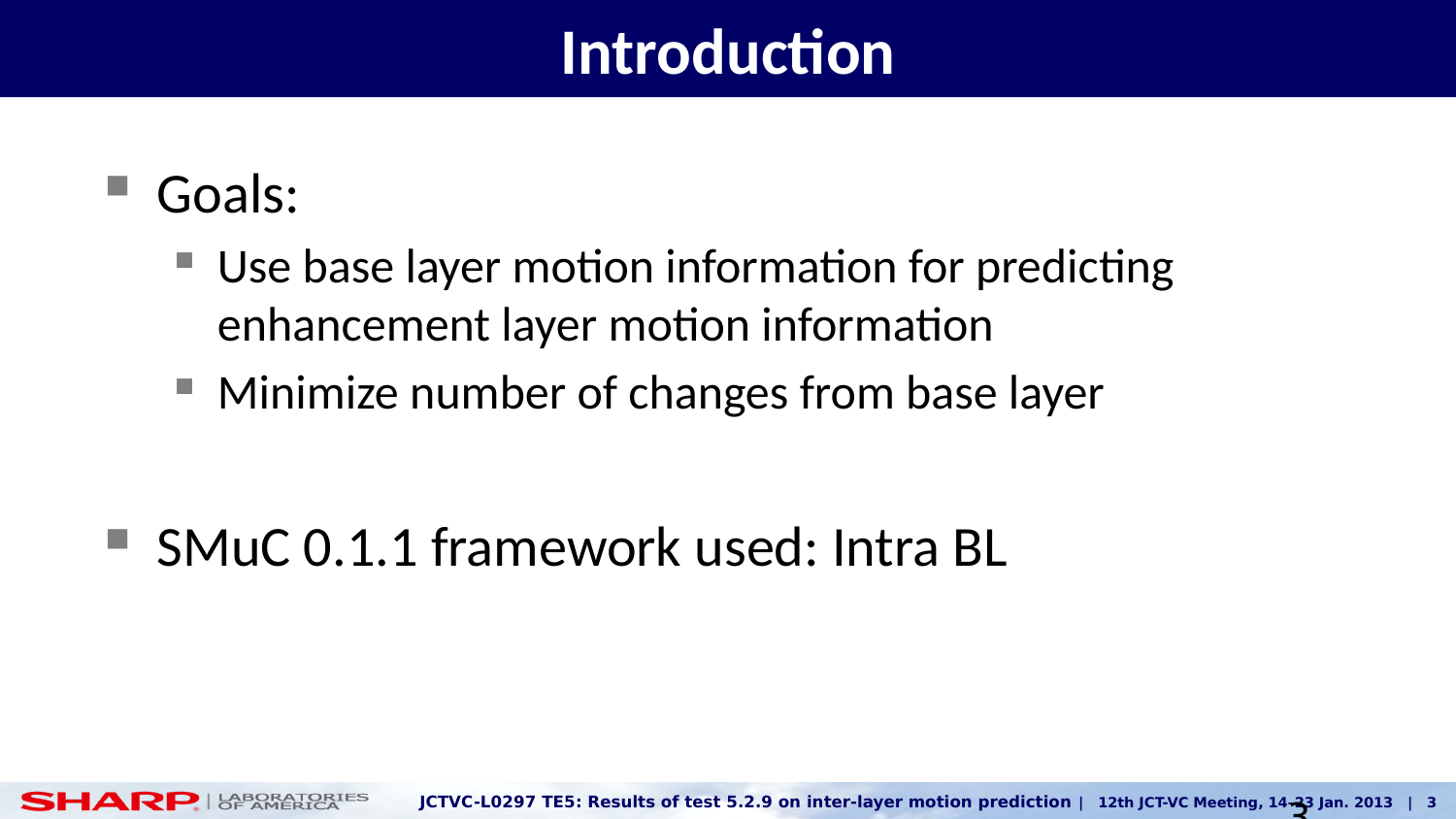

# Introduction
Goals:
Use base layer motion information for predicting enhancement layer motion information
Minimize number of changes from base layer

SMuC 0.1.1 framework used: Intra BL
3